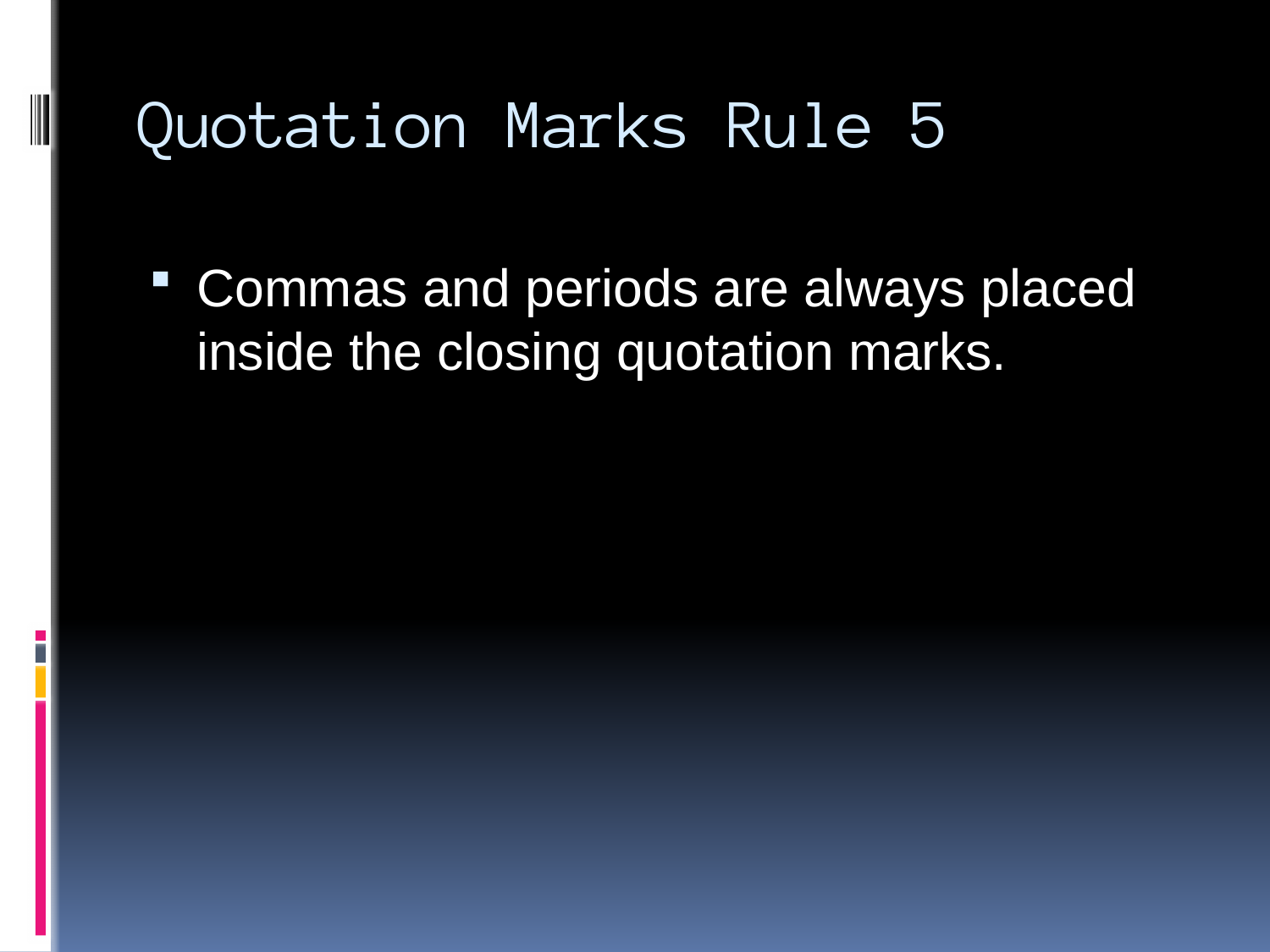

# Quotation Marks Rule 5
Commas and periods are always placed inside the closing quotation marks.